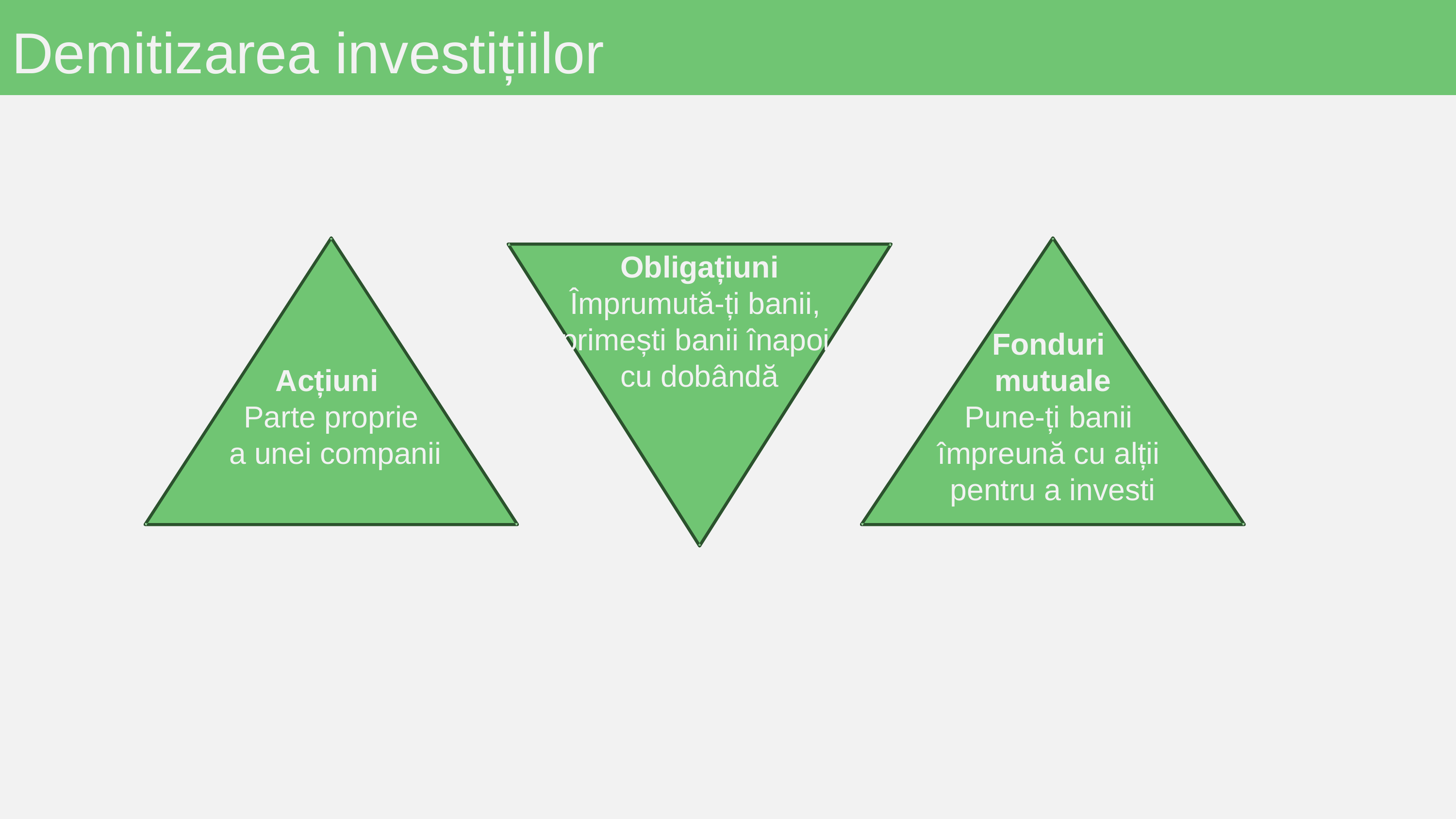

Demitizarea investițiilor

Acțiuni
Parte proprie
 a unei companii

Fonduri
mutuale
Pune-ți banii
împreună cu alții
pentru a investi

Obligațiuni
Împrumută-ți banii,
primești banii înapoi
cu dobândă